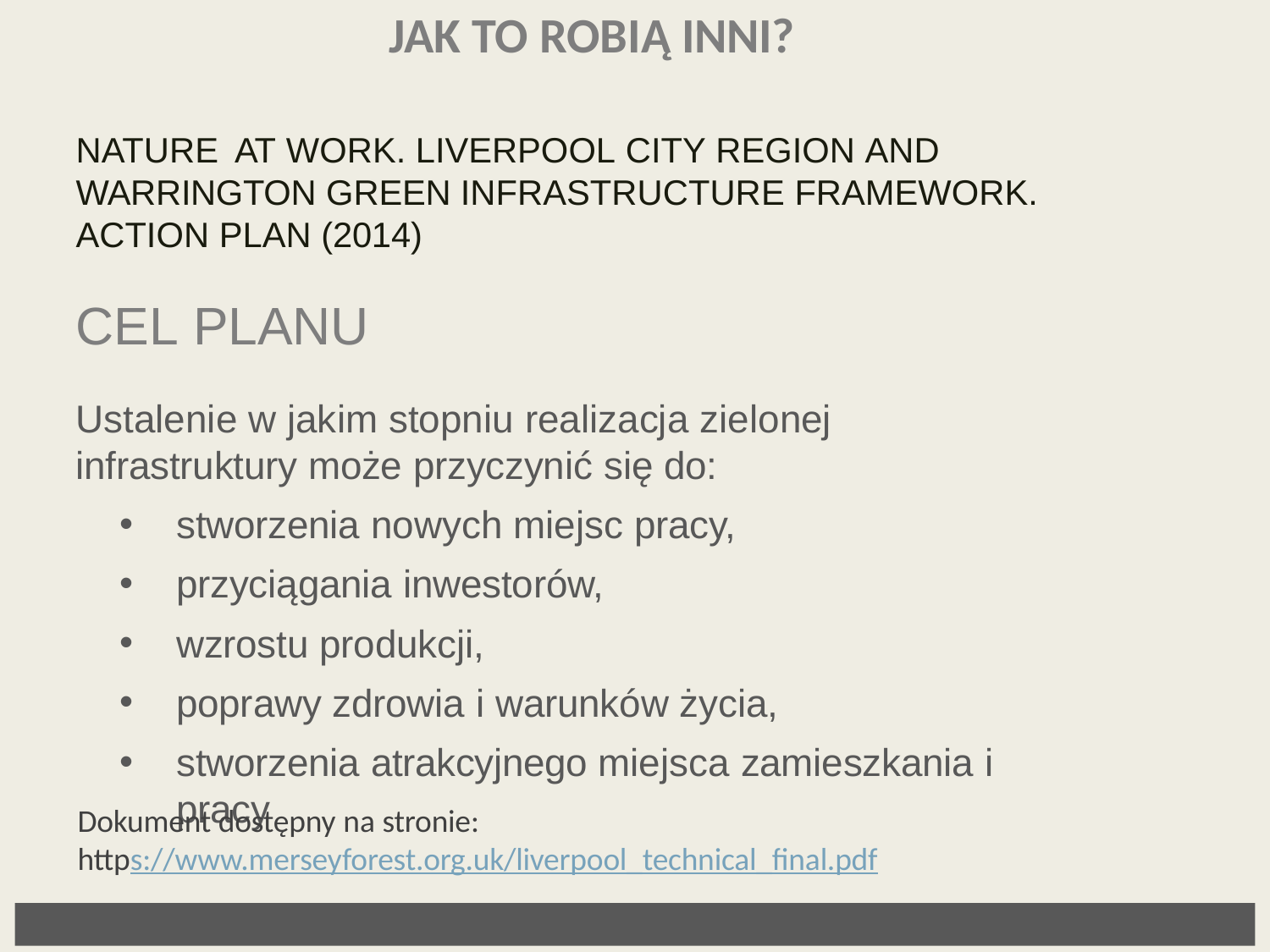

# JAK TO ROBIĄ INNI?
NATURE AT WORK. LIVERPOOL CITY REGION AND WARRINGTON GREEN INFRASTRUCTURE FRAMEWORK. ACTION PLAN (2014)
CEL PLANU
Ustalenie w jakim stopniu realizacja zielonej infrastruktury może przyczynić się do:
stworzenia nowych miejsc pracy,
przyciągania inwestorów,
wzrostu produkcji,
poprawy zdrowia i warunków życia,
stworzenia atrakcyjnego miejsca zamieszkania i pracy
Dokument dostępny na stronie:
https://www.merseyforest.org.uk/liverpool_technical_final.pdf